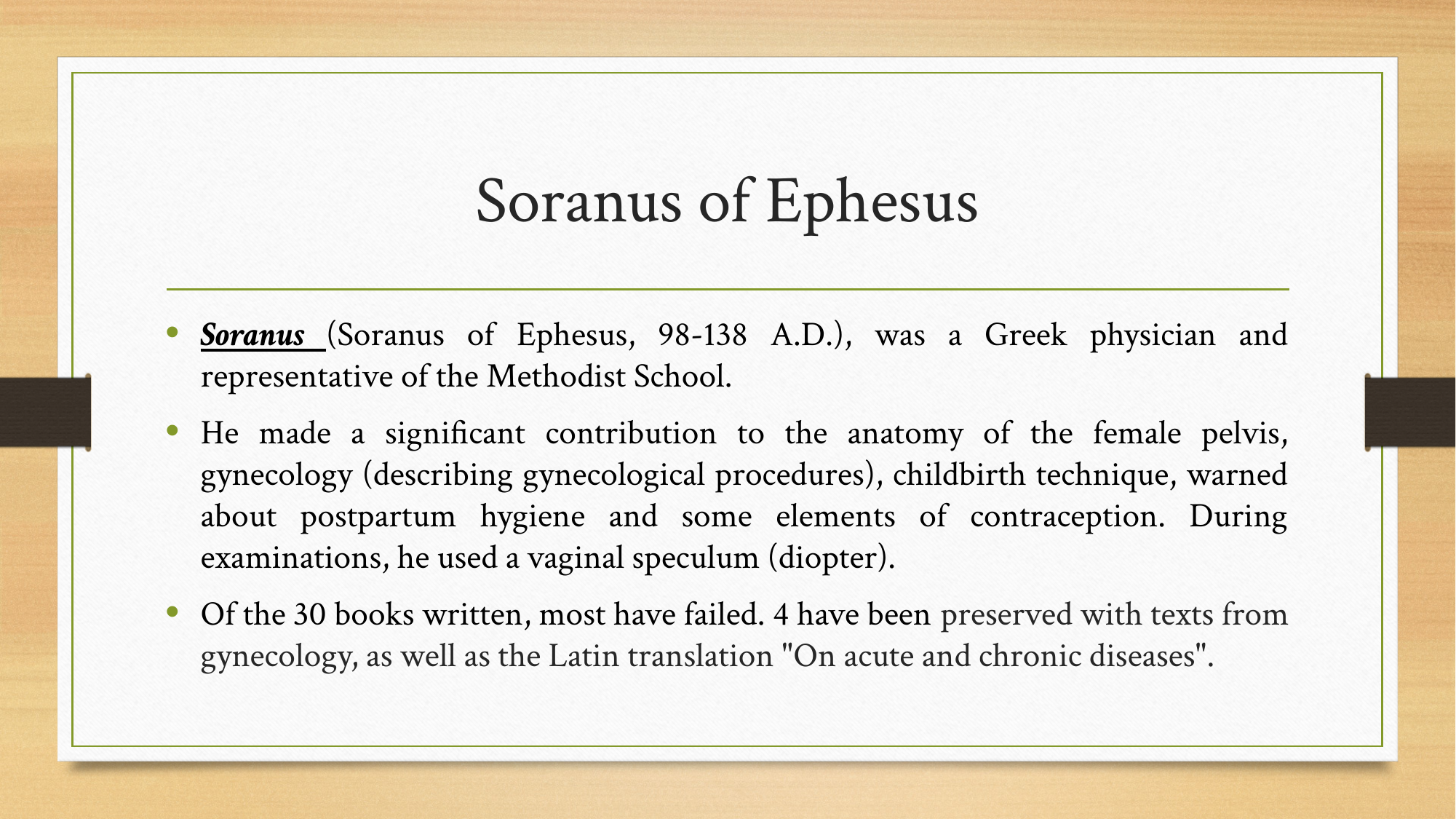

# Soranus of Ephesus
Soranus (Soranus of Ephesus, 98-138 A.D.), was a Greek physician and representative of the Methodist School.
He made a significant contribution to the anatomy of the female pelvis, gynecology (describing gynecological procedures), childbirth technique, warned about postpartum hygiene and some elements of contraception. During examinations, he used a vaginal speculum (diopter).
Of the 30 books written, most have failed. 4 have been preserved with texts from gynecology, as well as the Latin translation "On acute and chronic diseases".